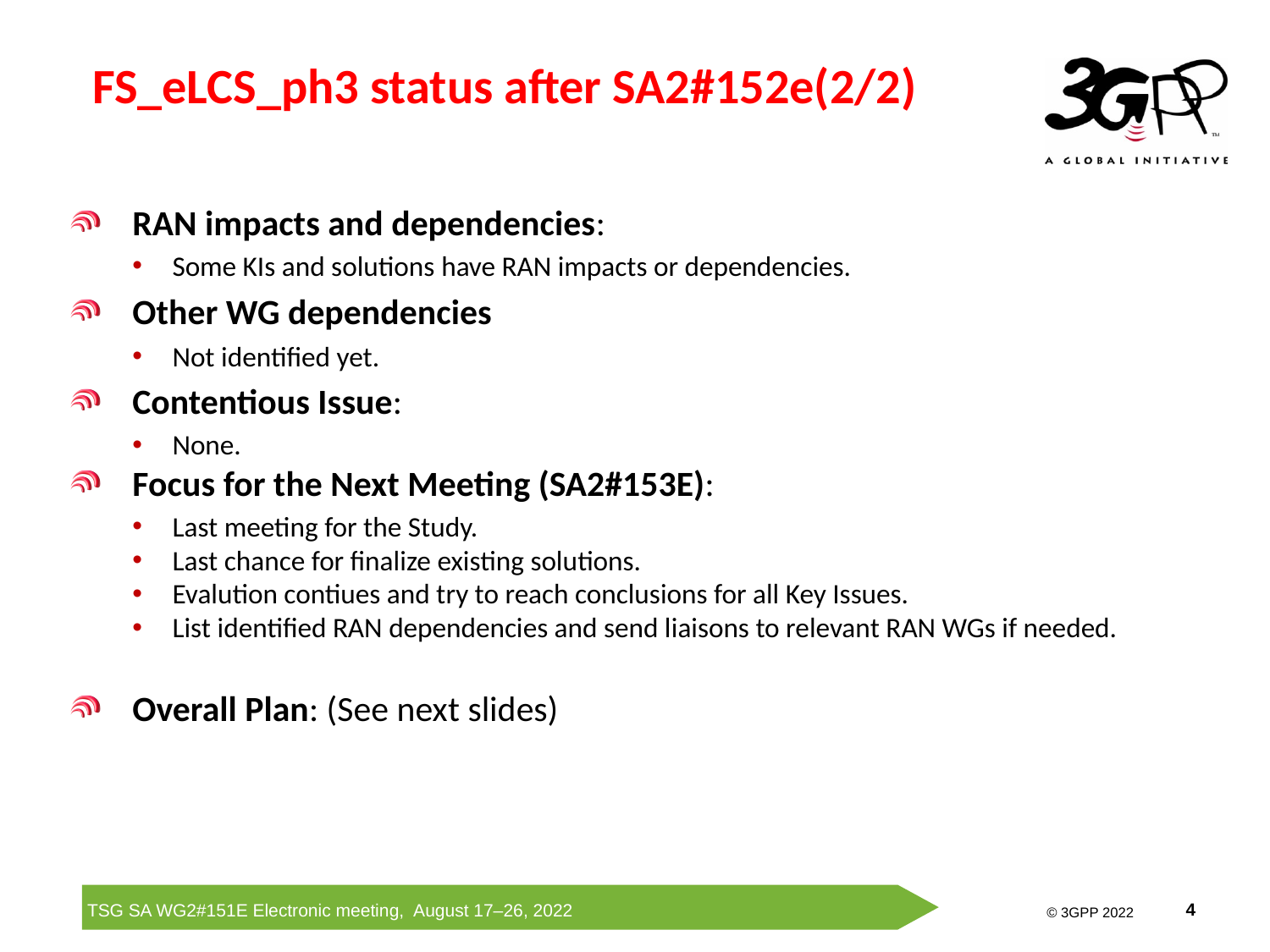

FS_eLCS_ph3 status after SA2#152e(2/2)
RAN impacts and dependencies:
Some KIs and solutions have RAN impacts or dependencies.
Other WG dependencies
Not identified yet.
Contentious Issue:
None.
Focus for the Next Meeting (SA2#153E):
Last meeting for the Study.
Last chance for finalize existing solutions.
Evalution contiues and try to reach conclusions for all Key Issues.
List identified RAN dependencies and send liaisons to relevant RAN WGs if needed.

Overall Plan: (See next slides)